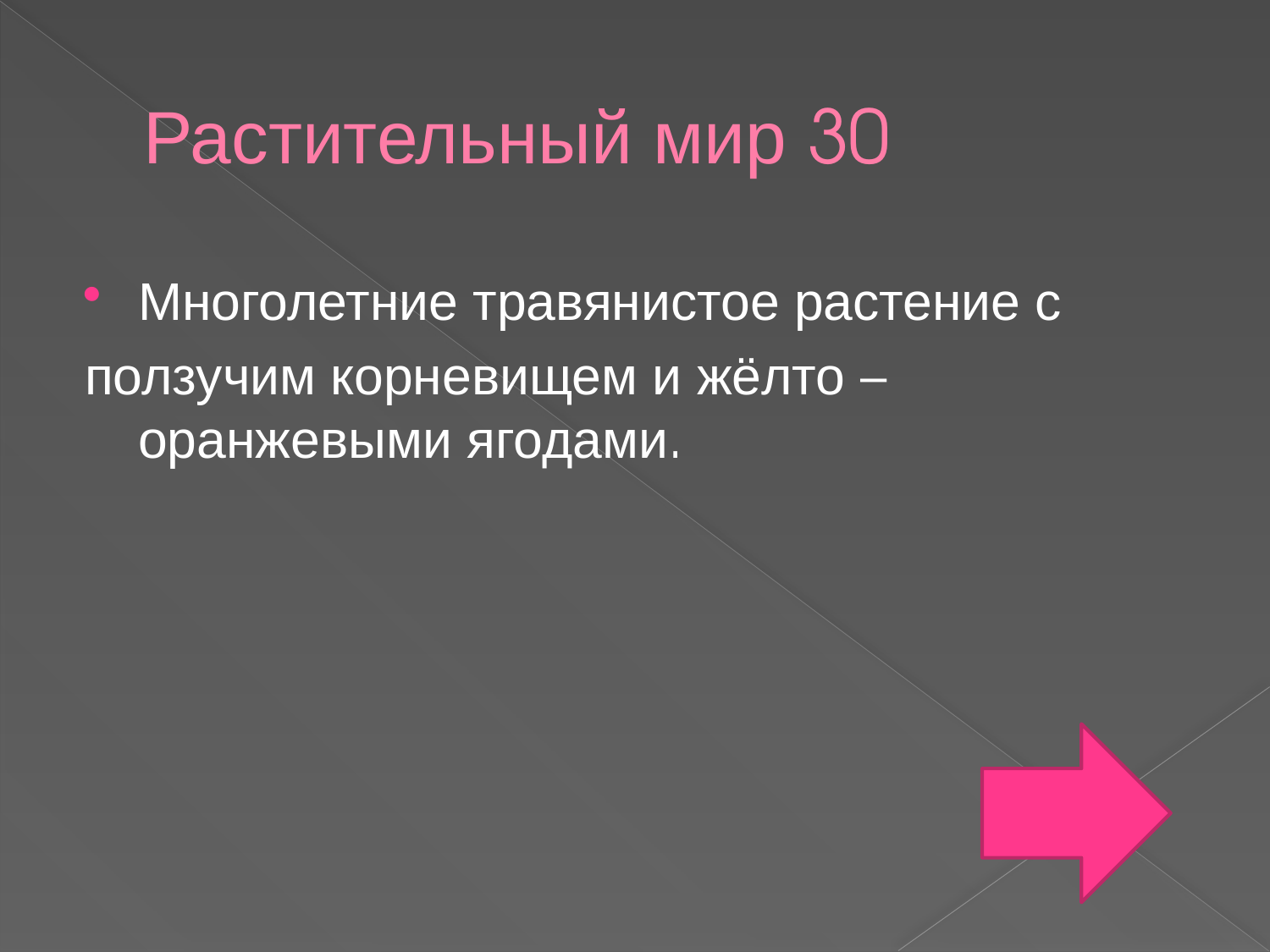

# Растительный мир 30
Многолетние травянистое растение с
ползучим корневищем и жёлто – оранжевыми ягодами.